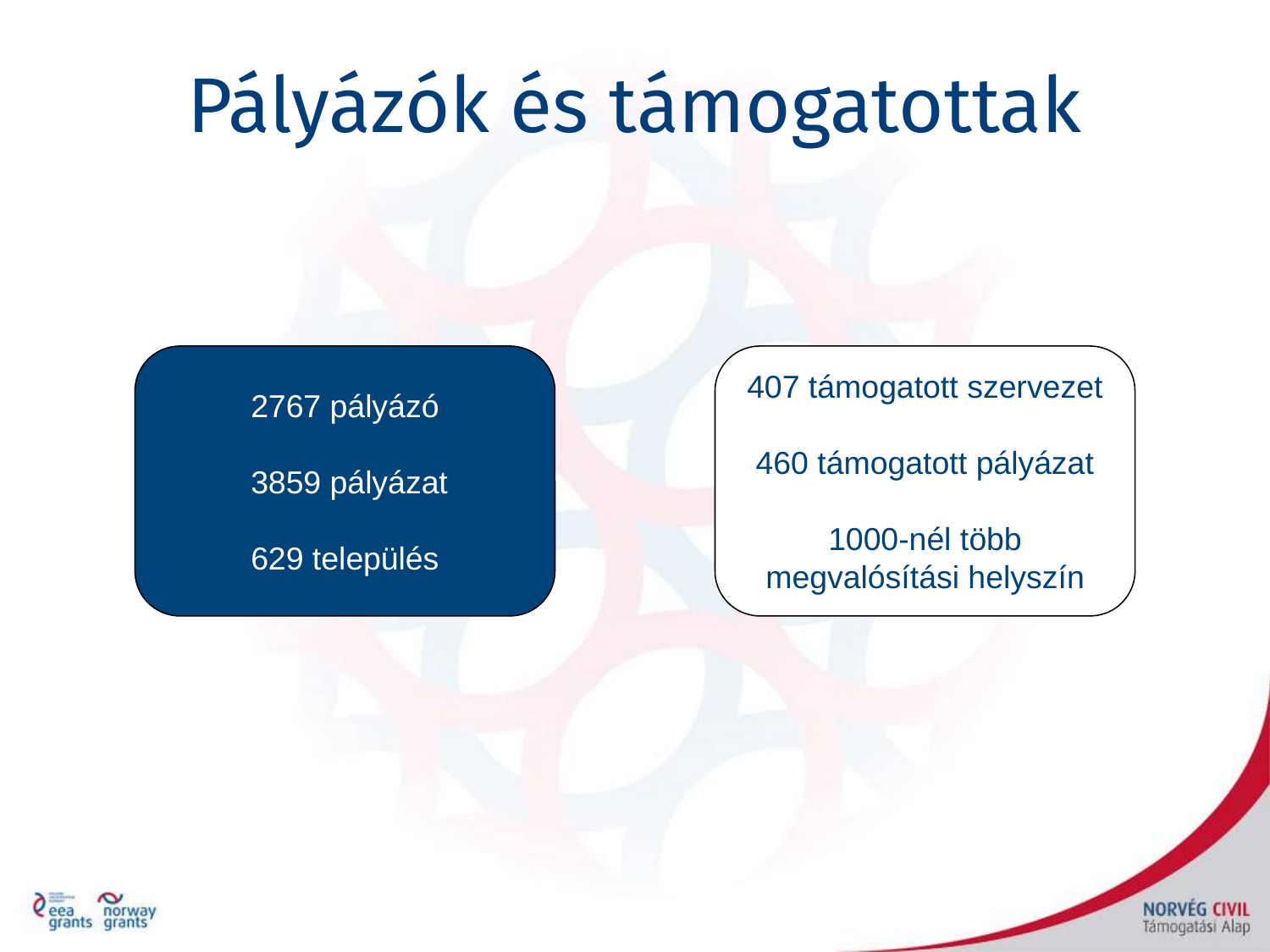

Pályázók és támogatottak
2767 pályázó

 3859 pályázat

629 település
407 támogatott szervezet

460 támogatott pályázat

1000-nél több megvalósítási helyszín